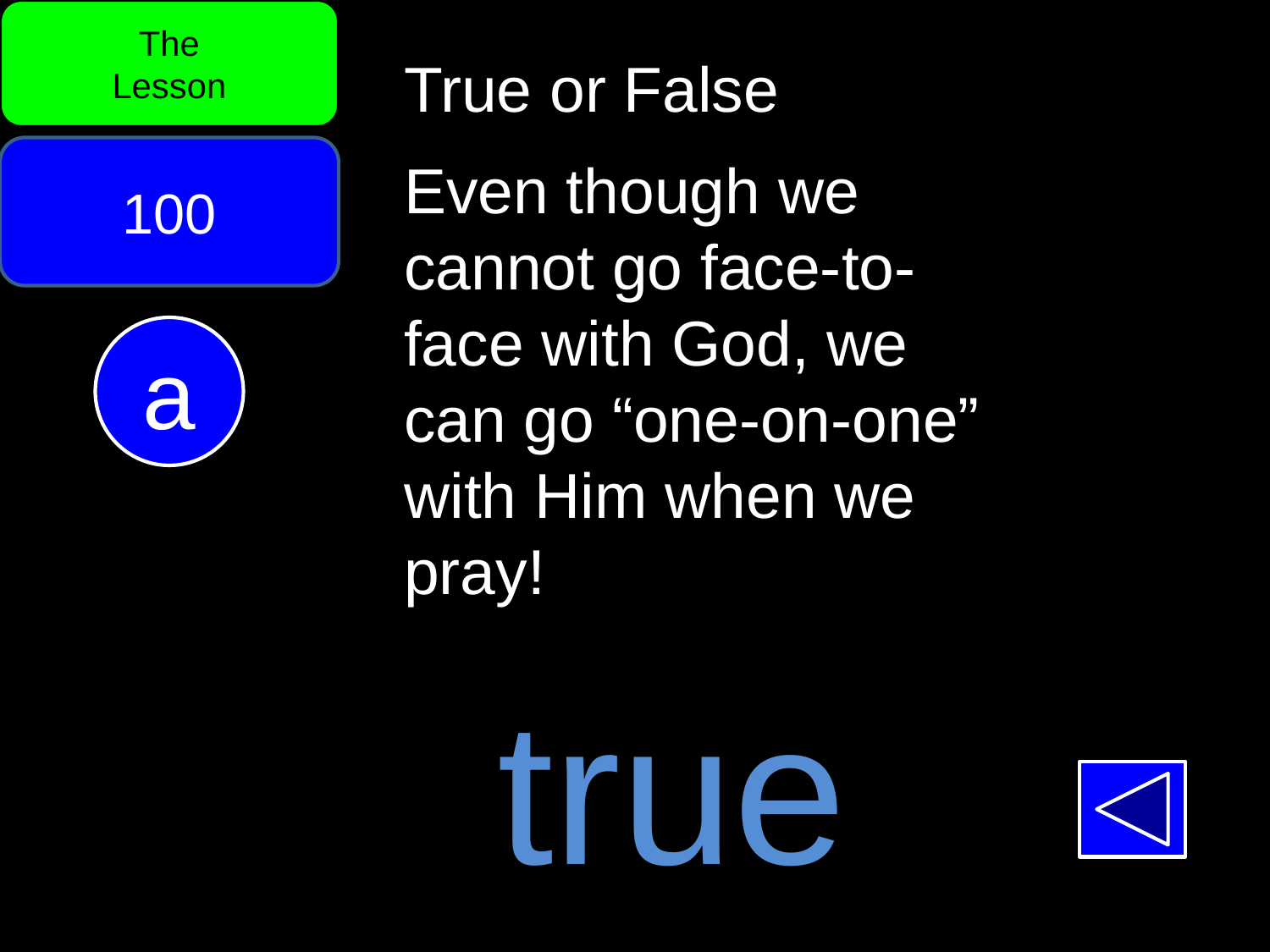

The
Lesson
True or False

Even though we
cannot go face-to-
face with God, we
can go “one-on-one”
with Him when we
pray!
100
a
true